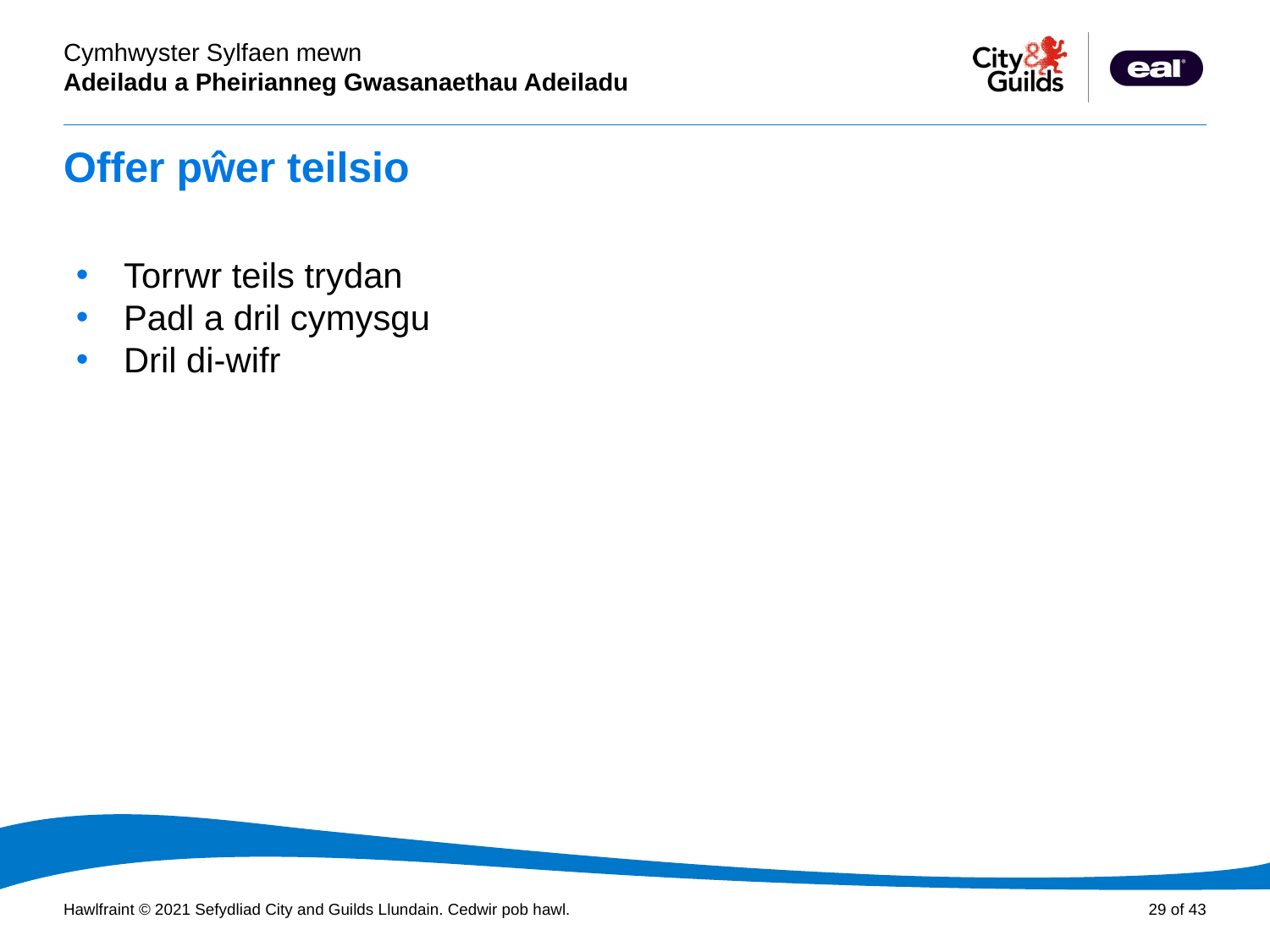

# Offer pŵer teilsio
Torrwr teils trydan
Padl a dril cymysgu
Dril di-wifr